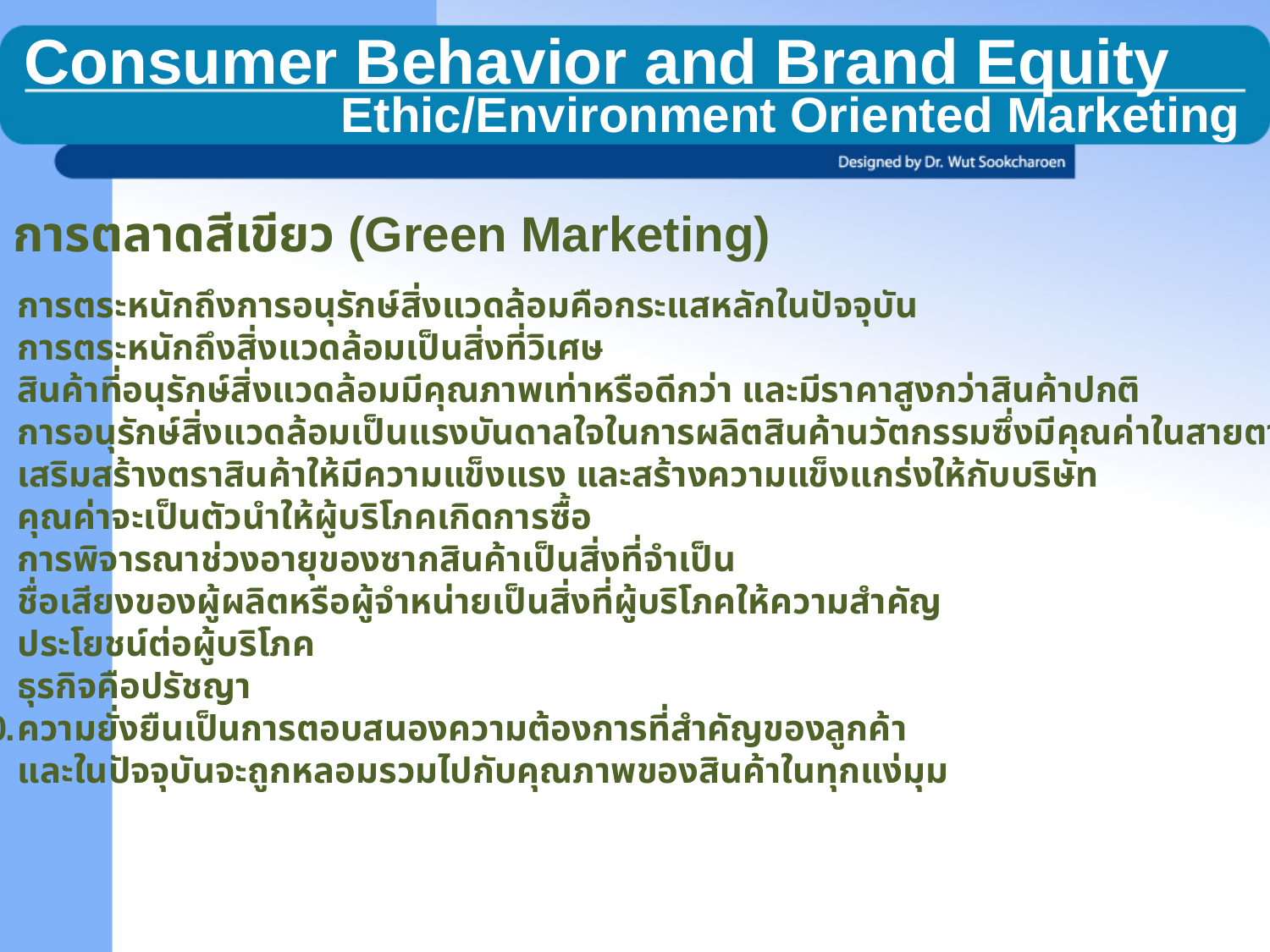

Consumer Behavior and Brand Equity
Ethic/Environment Oriented Marketing
การตลาดสีเขียว (Green Marketing)
การตระหนักถึงการอนุรักษ์สิ่งแวดล้อมคือกระแสหลักในปัจจุบัน
การตระหนักถึงสิ่งแวดล้อมเป็นสิ่งที่วิเศษ
สินค้าที่อนุรักษ์สิ่งแวดล้อมมีคุณภาพเท่าหรือดีกว่า และมีราคาสูงกว่าสินค้าปกติ
การอนุรักษ์สิ่งแวดล้อมเป็นแรงบันดาลใจในการผลิตสินค้านวัตกรรมซึ่งมีคุณค่าในสายตาผู้บริโภค
เสริมสร้างตราสินค้าให้มีความแข็งแรง และสร้างความแข็งแกร่งให้กับบริษัท
คุณค่าจะเป็นตัวนำให้ผู้บริโภคเกิดการซื้อ
การพิจารณาช่วงอายุของซากสินค้าเป็นสิ่งที่จำเป็น
ชื่อเสียงของผู้ผลิตหรือผู้จำหน่ายเป็นสิ่งที่ผู้บริโภคให้ความสำคัญ
ประโยชน์ต่อผู้บริโภค
ธุรกิจคือปรัชญา
ความยั่งยืนเป็นการตอบสนองความต้องการที่สำคัญของลูกค้า
และในปัจจุบันจะถูกหลอมรวมไปกับคุณภาพของสินค้าในทุกแง่มุม